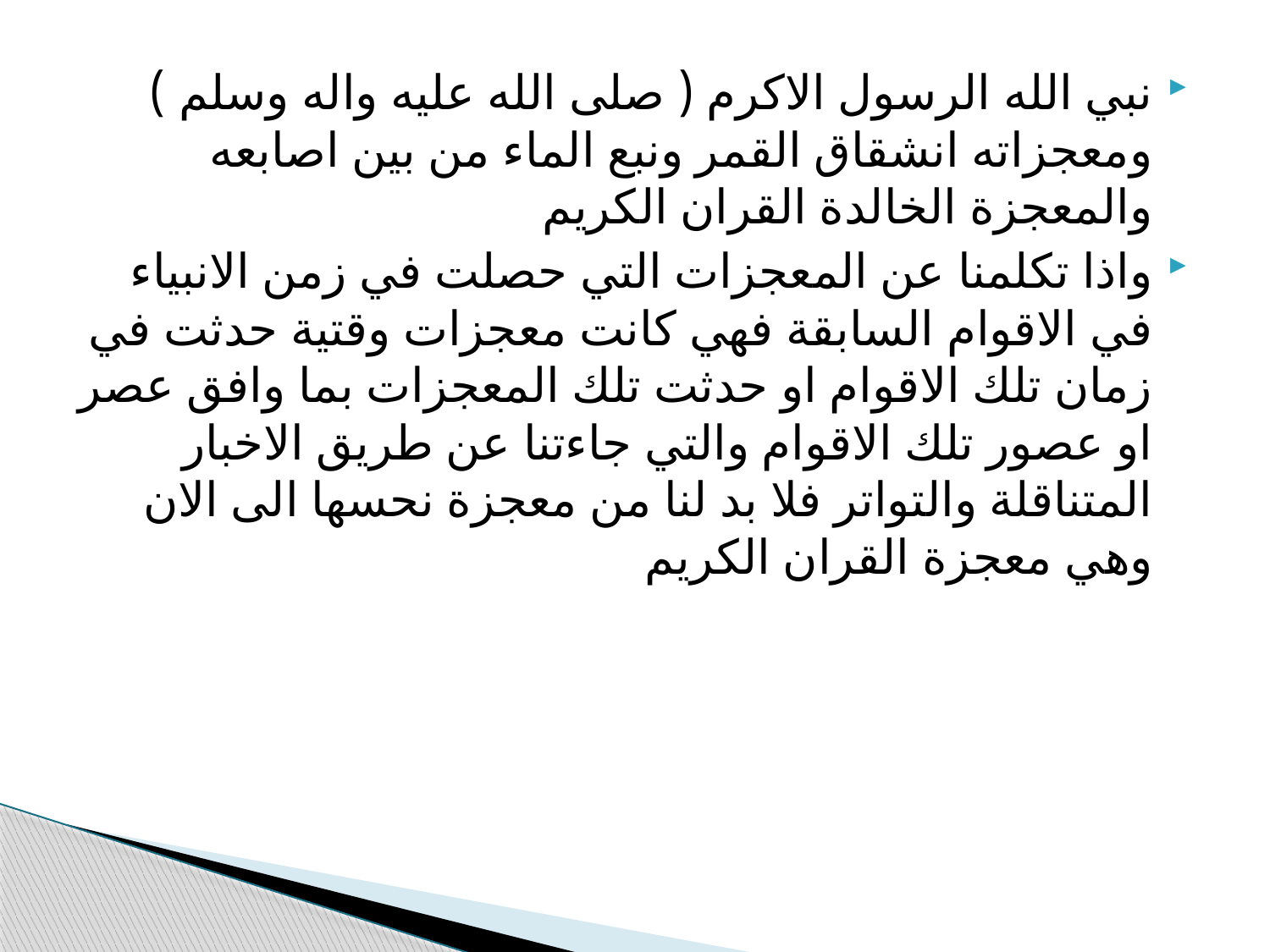

نبي الله الرسول الاكرم ( صلى الله عليه واله وسلم ) ومعجزاته انشقاق القمر ونبع الماء من بين اصابعه والمعجزة الخالدة القران الكريم
واذا تكلمنا عن المعجزات التي حصلت في زمن الانبياء في الاقوام السابقة فهي كانت معجزات وقتية حدثت في زمان تلك الاقوام او حدثت تلك المعجزات بما وافق عصر او عصور تلك الاقوام والتي جاءتنا عن طريق الاخبار المتناقلة والتواتر فلا بد لنا من معجزة نحسها الى الان وهي معجزة القران الكريم